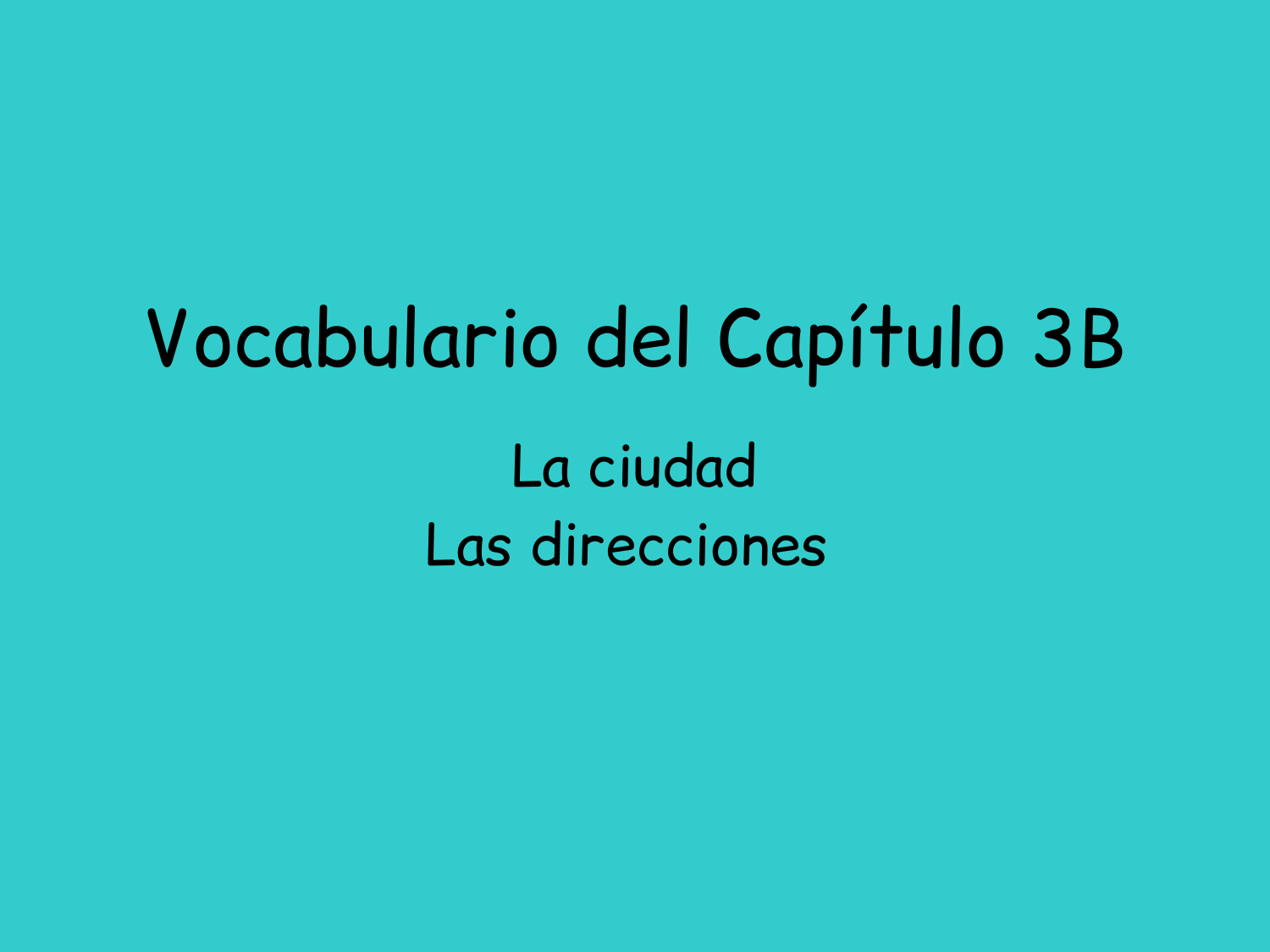

# Vocabulario del Capítulo 3B
La ciudad
Las direcciones